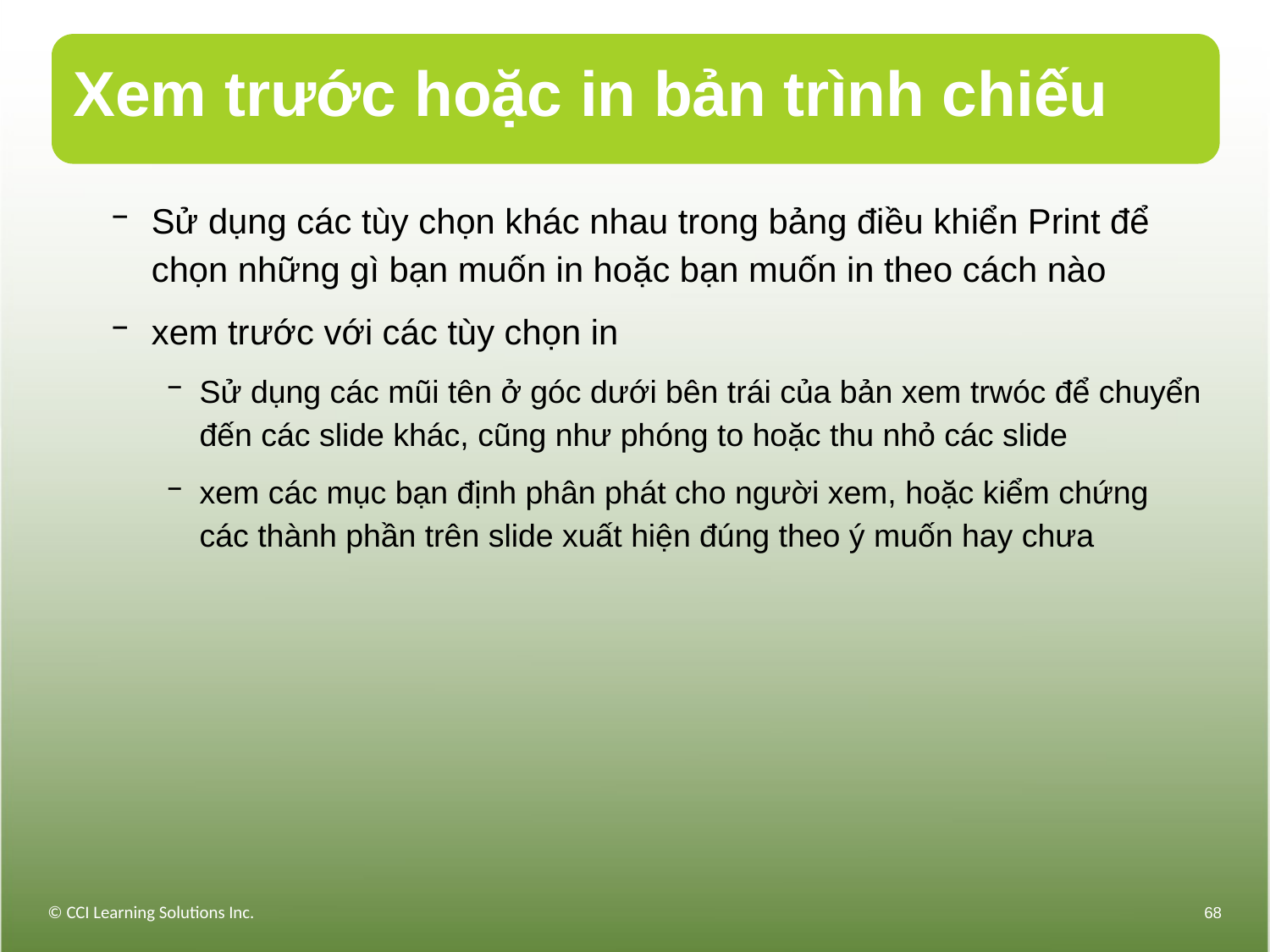

# Xem trước hoặc in bản trình chiếu
Sử dụng các tùy chọn khác nhau trong bảng điều khiển Print để chọn những gì bạn muốn in hoặc bạn muốn in theo cách nào
xem trước với các tùy chọn in
Sử dụng các mũi tên ở góc dưới bên trái của bản xem trwóc để chuyển đến các slide khác, cũng như phóng to hoặc thu nhỏ các slide
xem các mục bạn định phân phát cho người xem, hoặc kiểm chứng các thành phần trên slide xuất hiện đúng theo ý muốn hay chưa

© CCI Learning Solutions Inc.
68